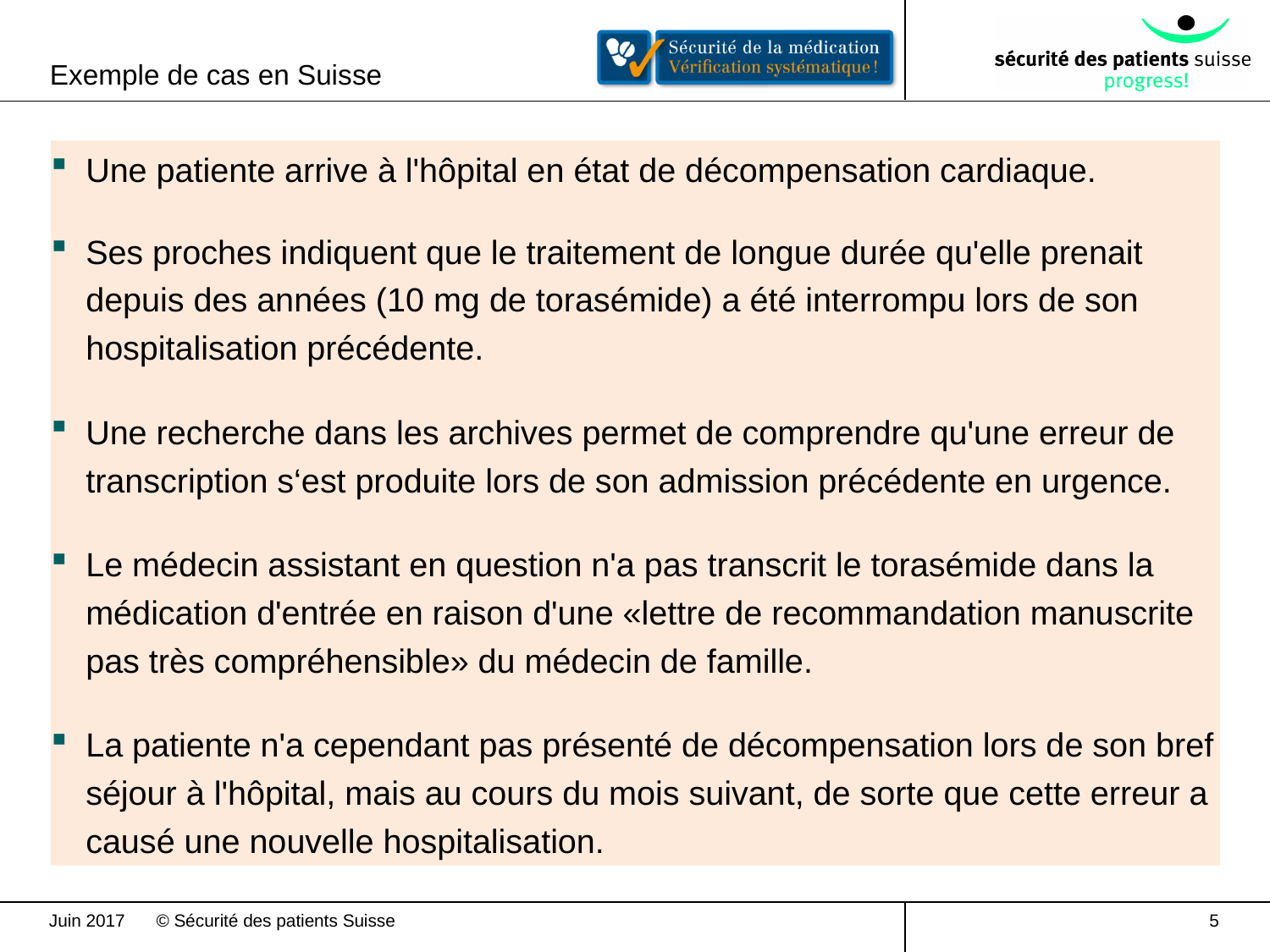

Exemple de cas en Suisse
Une patiente arrive à l'hôpital en état de décompensation cardiaque.

Ses proches indiquent que le traitement de longue durée qu'elle prenait depuis des années (10 mg de torasémide) a été interrompu lors de son hospitalisation précédente.

Une recherche dans les archives permet de comprendre qu'une erreur de transcription s‘est produite lors de son admission précédente en urgence.

Le médecin assistant en question n'a pas transcrit le torasémide dans la médication d'entrée en raison d'une «lettre de recommandation manuscrite pas très compréhensible» du médecin de famille.

La patiente n'a cependant pas présenté de décompensation lors de son bref séjour à l'hôpital, mais au cours du mois suivant, de sorte que cette erreur a causé une nouvelle hospitalisation.

Juin 2017
5